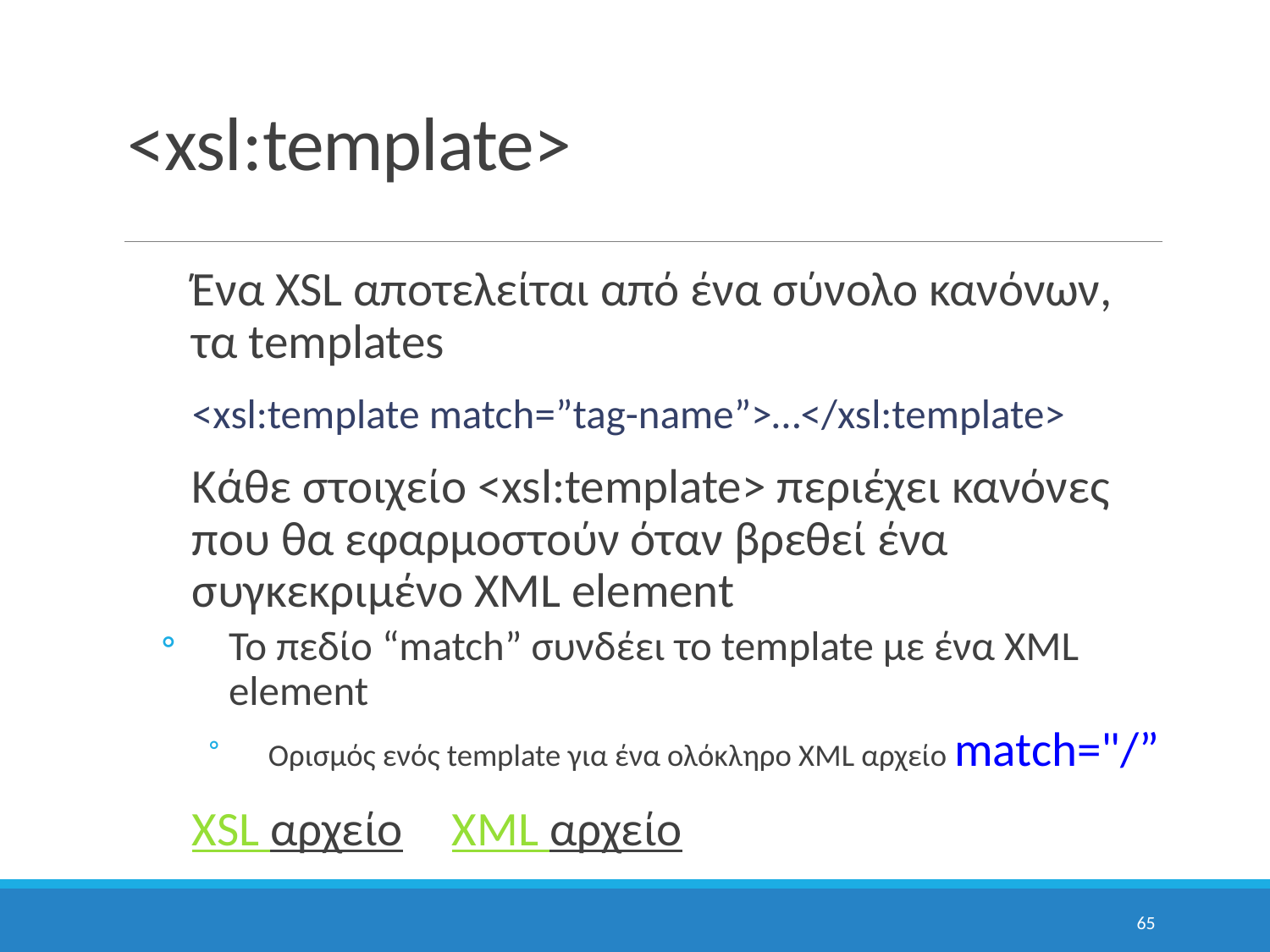

# <xsl:template>
Ένα XSL αποτελείται από ένα σύνολο κανόνων, τα templates
	<xsl:template match=”tag-name”>…</xsl:template>
Κάθε στοιχείο <xsl:template> περιέχει κανόνες που θα εφαρμοστούν όταν βρεθεί ένα συγκεκριμένο XML element
Το πεδίο “match” συνδέει το template με ένα XML element
Ορισμός ενός template για ένα ολόκληρο XML αρχείο match="/”
	XSL αρχείο				 XML αρχείο
65